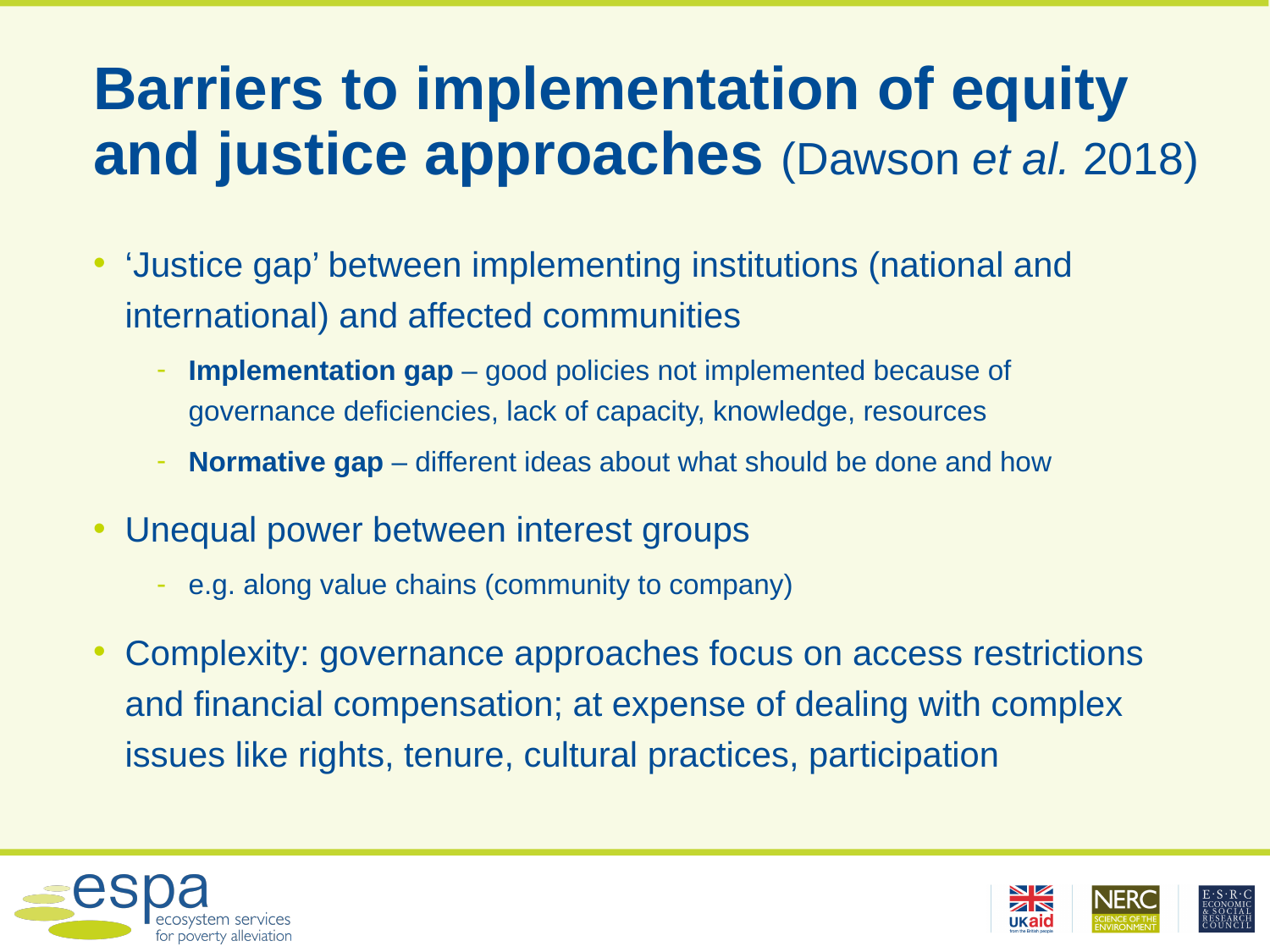

# Barriers to implementation of equity and justice approaches (Dawson et al. 2018)
‘Justice gap’ between implementing institutions (national and international) and affected communities
Implementation gap – good policies not implemented because of governance deficiencies, lack of capacity, knowledge, resources
Normative gap – different ideas about what should be done and how
Unequal power between interest groups
e.g. along value chains (community to company)
Complexity: governance approaches focus on access restrictions and financial compensation; at expense of dealing with complex issues like rights, tenure, cultural practices, participation